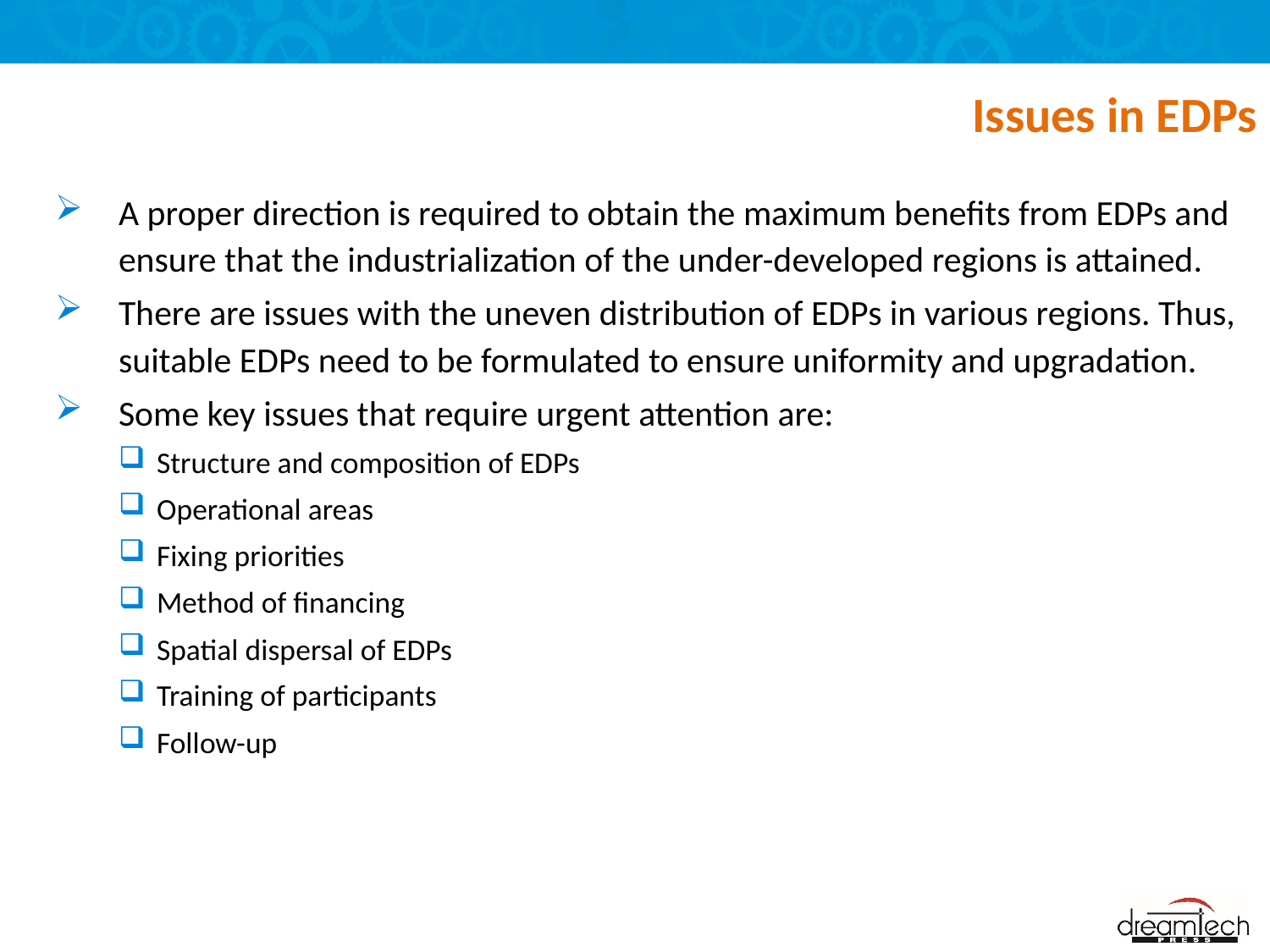

# Issues in EDPs
A proper direction is required to obtain the maximum benefits from EDPs and ensure that the industrialization of the under-developed regions is attained.
There are issues with the uneven distribution of EDPs in various regions. Thus, suitable EDPs need to be formulated to ensure uniformity and upgradation.
Some key issues that require urgent attention are:
Structure and composition of EDPs
Operational areas
Fixing priorities
Method of financing
Spatial dispersal of EDPs
Training of participants
Follow-up